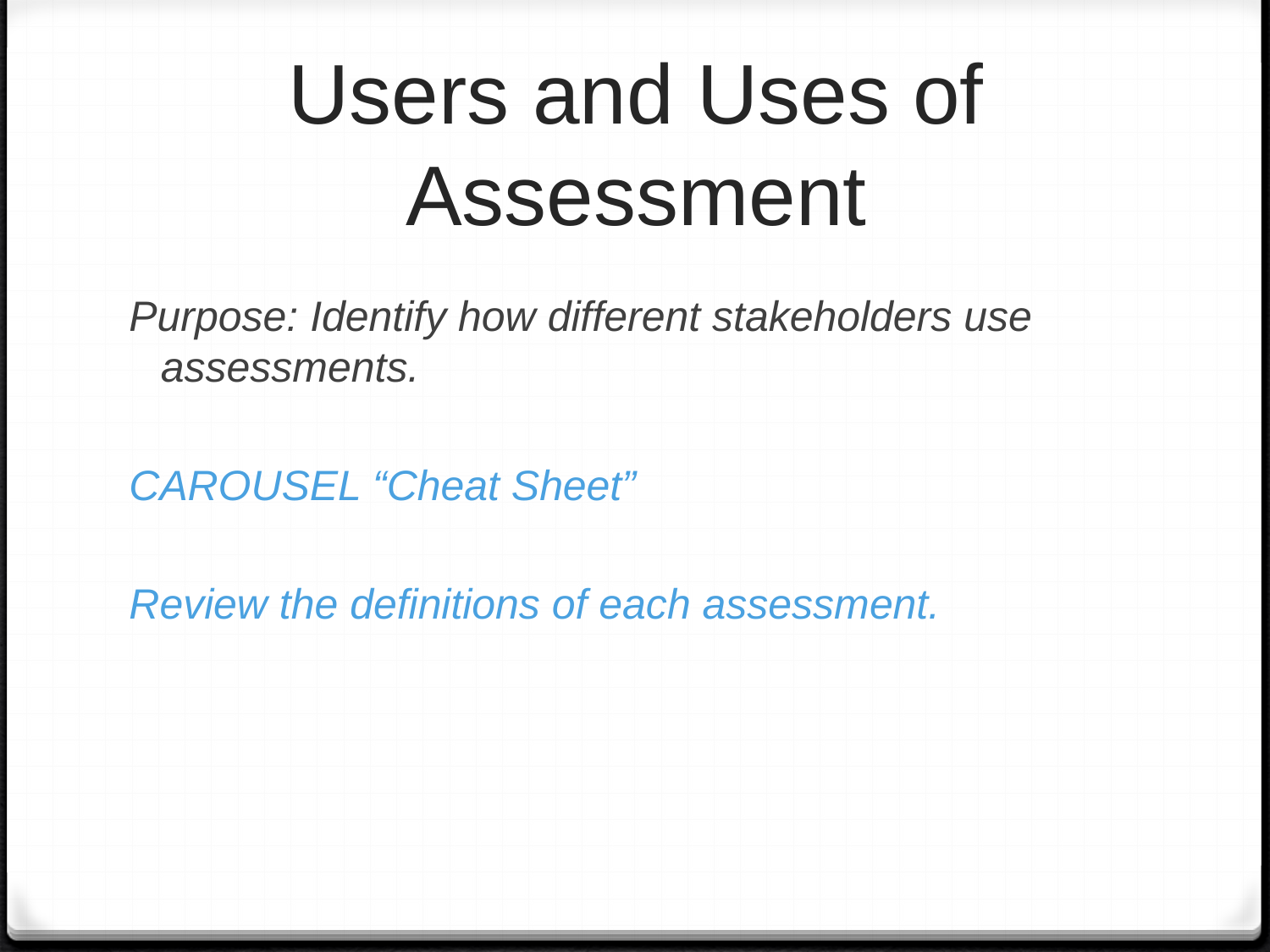

# Users and Uses of Assessment
Purpose: Identify how different stakeholders use assessments.

CAROUSEL “Cheat Sheet”

Review the definitions of each assessment.